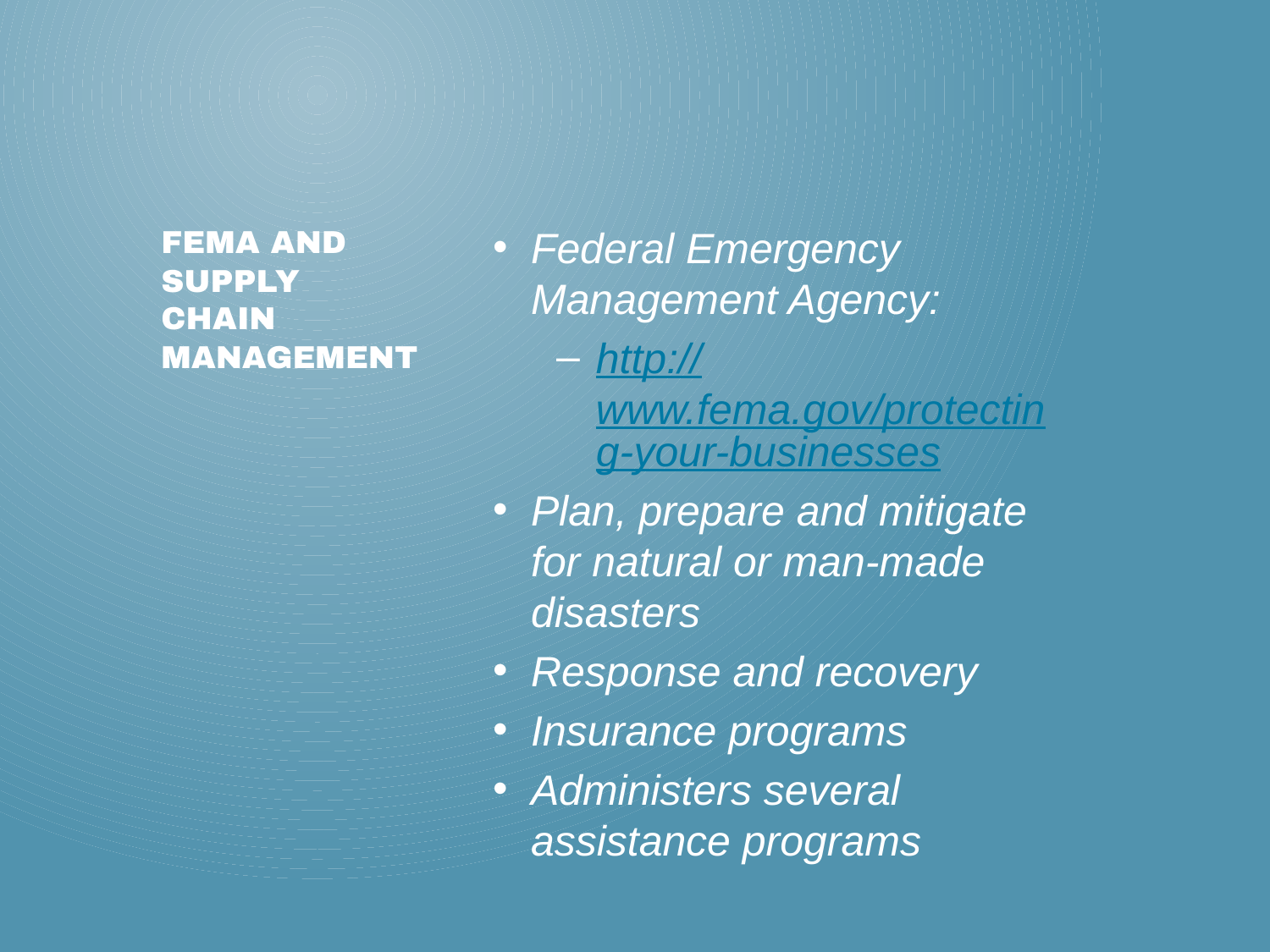

Federal Emergency Management Agency:
http://www.fema.gov/protecting-your-businesses
Plan, prepare and mitigate for natural or man-made disasters
Response and recovery
Insurance programs
Administers several assistance programs
# FEMA and supply chain management